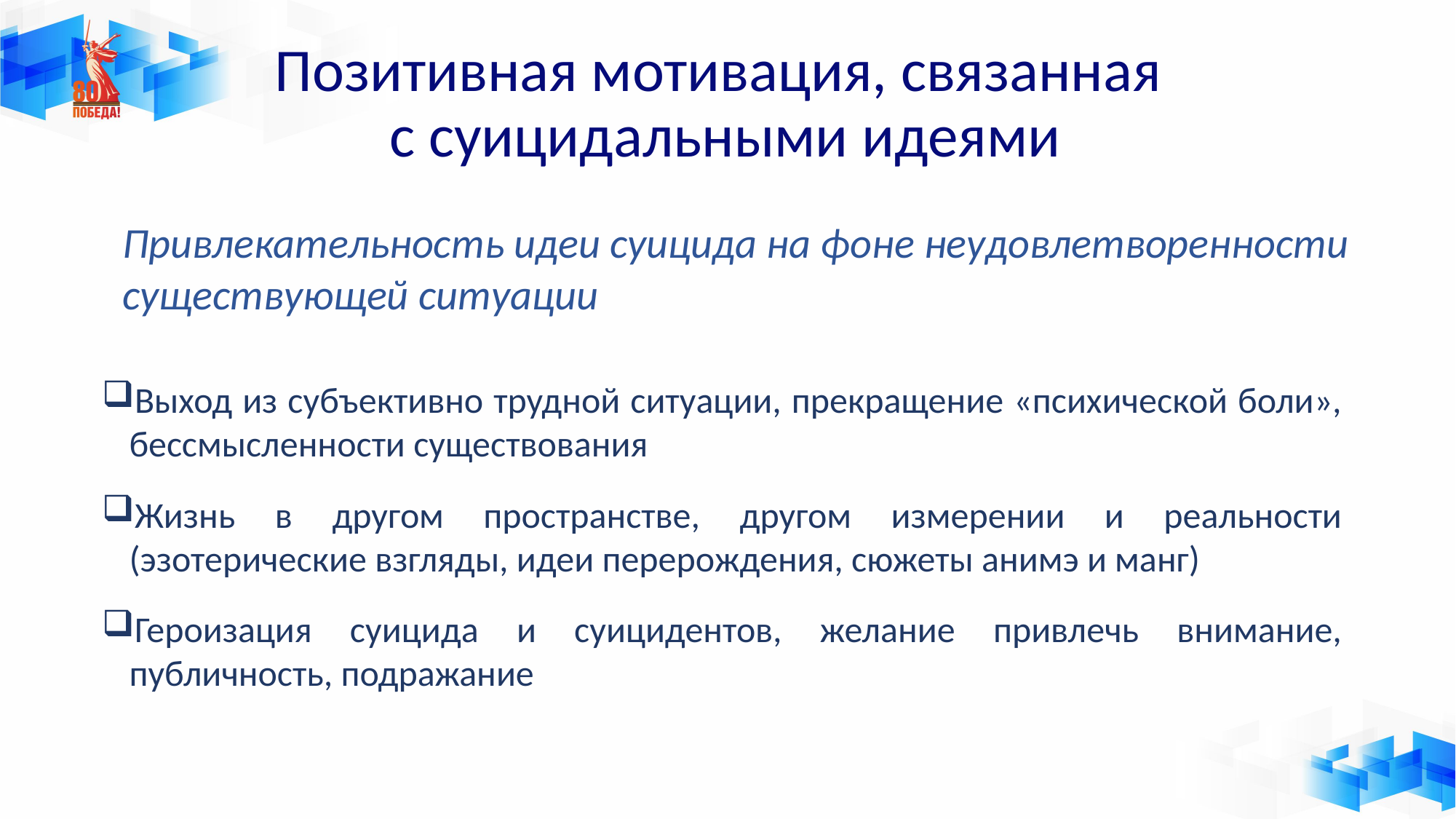

# Позитивная мотивация, связанная с суицидальными идеями
Привлекательность идеи суицида на фоне неудовлетворенности существующей ситуации
Выход из субъективно трудной ситуации, прекращение «психической боли», бессмысленности существования
Жизнь в другом пространстве, другом измерении и реальности (эзотерические взгляды, идеи перерождения, сюжеты анимэ и манг)
Героизация суицида и суицидентов, желание привлечь внимание, публичность, подражание